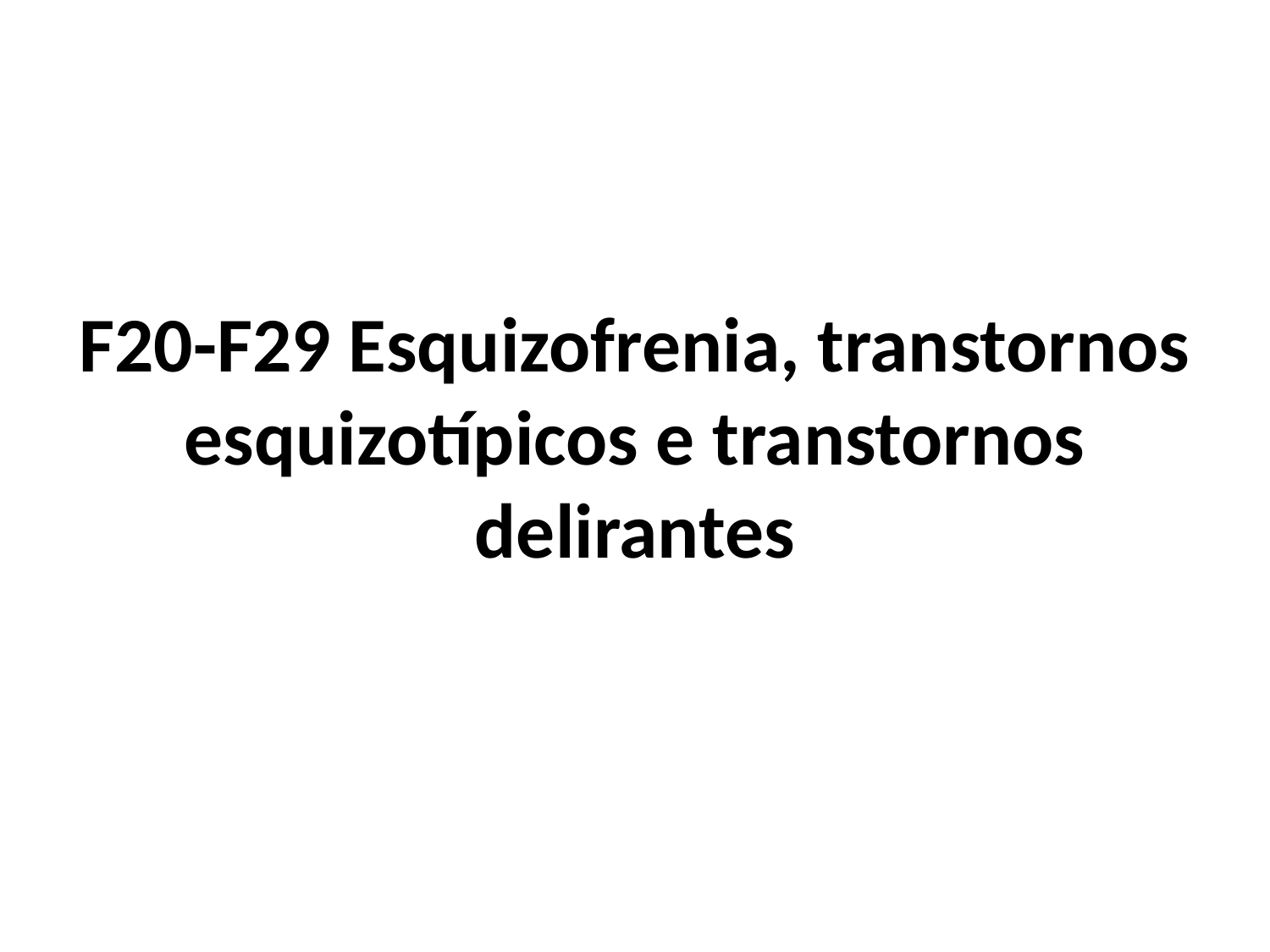

# F20-F29 Esquizofrenia, transtornos esquizotípicos e transtornos delirantes